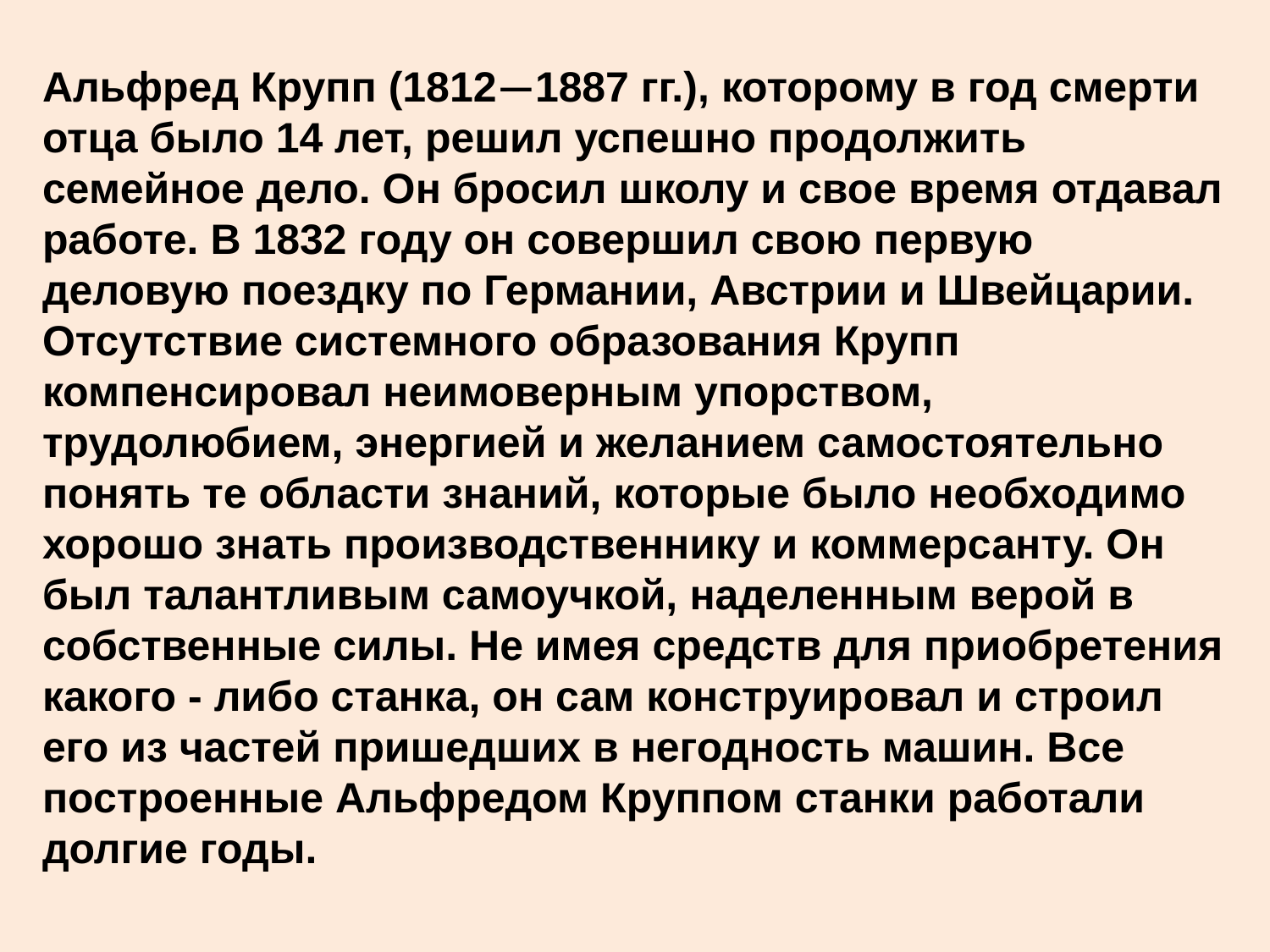

Альфред Крупп (1812—1887 гг.), которому в год смерти отца было 14 лет, решил успешно продолжить семейное дело. Он бросил школу и свое время отдавал работе. В 1832 году он совершил свою первую деловую поездку по Германии, Австрии и Швейцарии. Отсутствие системного образования Крупп компенсировал неимоверным упорством, трудолюбием, энергией и желанием самостоятельно понять те области знаний, которые было необходимо хорошо знать производственнику и коммерсанту. Он был талантливым самоучкой, наделенным верой в собственные силы. Не имея средств для приобретения какого - либо станка, он сам конструировал и строил его из частей пришедших в негодность машин. Все построенные Альфредом Круппом станки работали долгие годы.